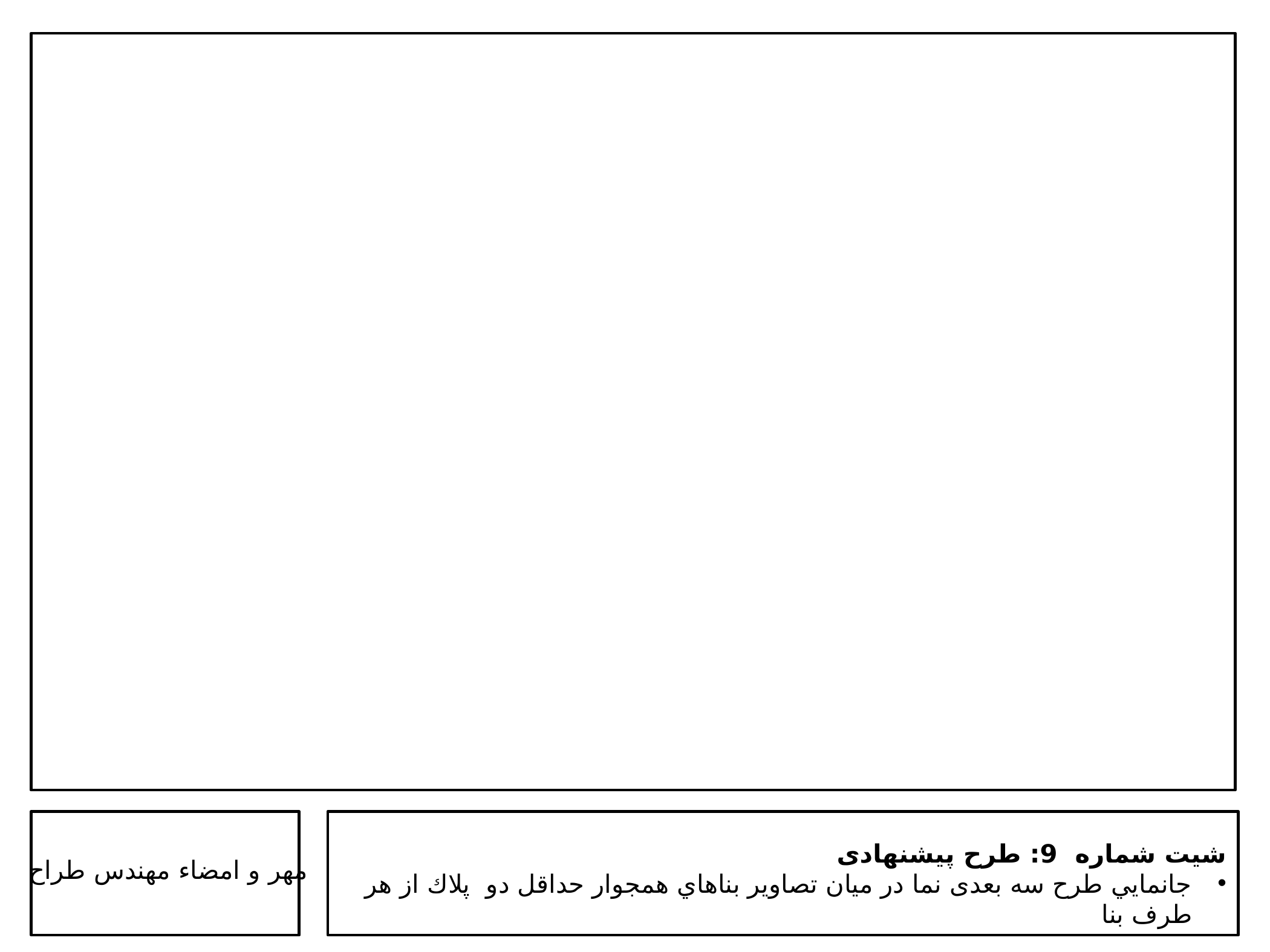

شیت شماره  9: طرح پیشنهادی
جانمايي طرح سه بعدی نما در ميان تصاویر بناهاي همجوار حداقل دو  پلاك از هر طرف بنا
مهر و امضاء مهندس طراح